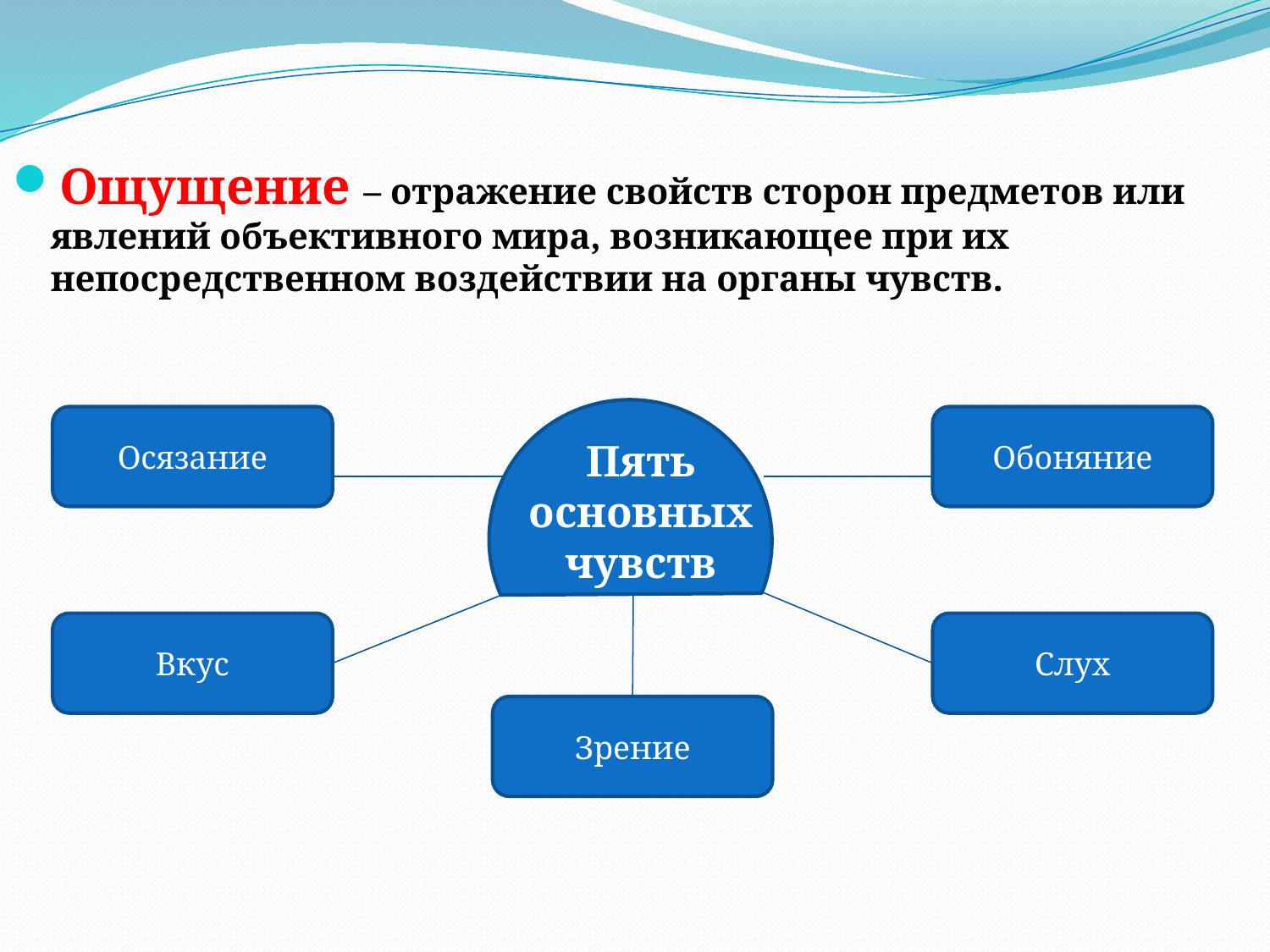

Ощущение – отражение свойств сторон предметов или явлений объективного мира, возникающее при их непосредственном воздействии на органы чувств.

Осязание
Обоняние
Пять
основных
чувств
Вкус
Слух
Зрение